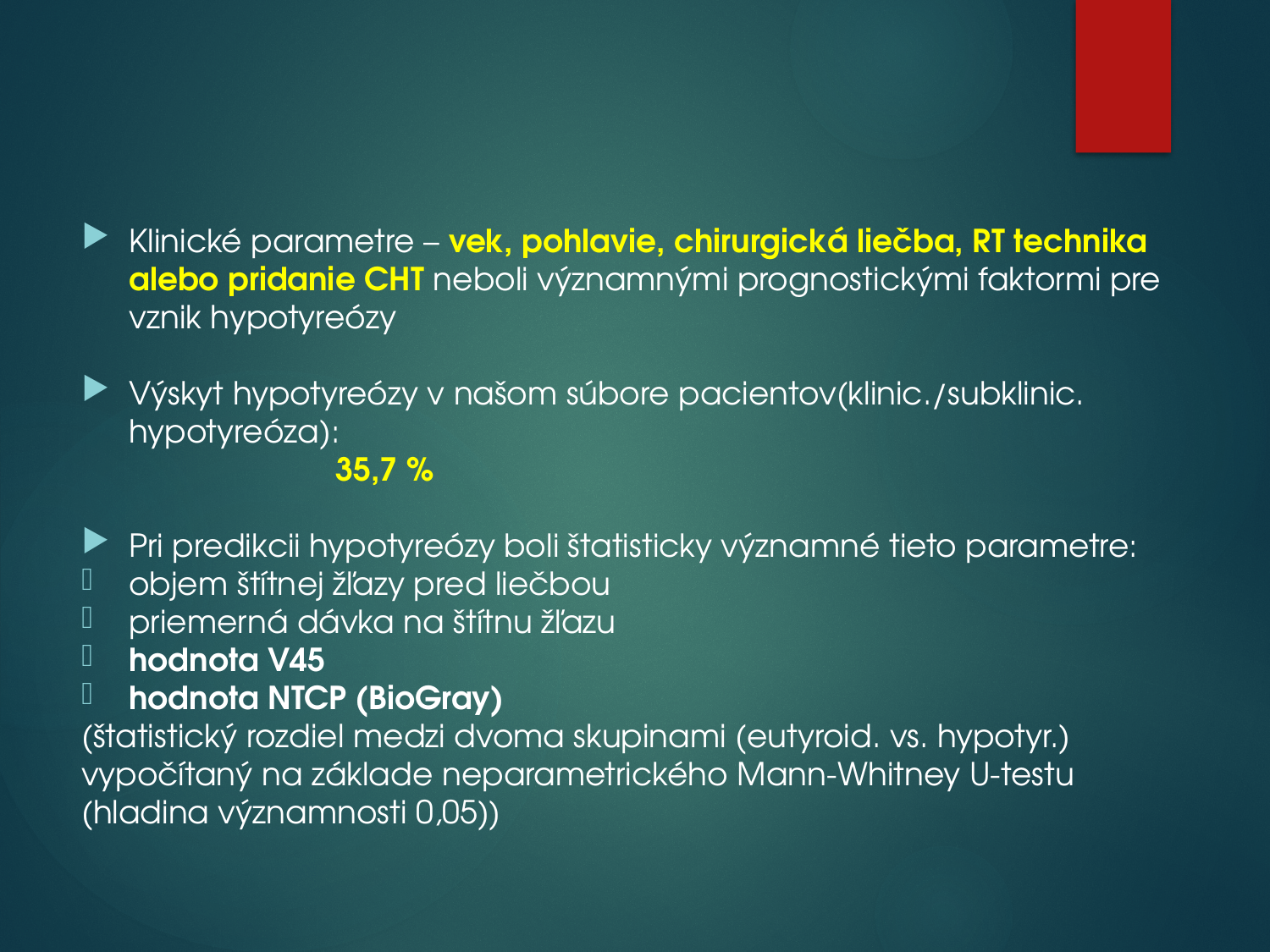

Klinické parametre – vek, pohlavie, chirurgická liečba, RT technika alebo pridanie CHT neboli významnými prognostickými faktormi pre vznik hypotyreózy

Výskyt hypotyreózy v našom súbore pacientov(klinic./subklinic. hypotyreóza):
		35,7 %

Pri predikcii hypotyreózy boli štatisticky významné tieto parametre:
objem štítnej žľazy pred liečbou
priemerná dávka na štítnu žľazu
hodnota V45
hodnota NTCP (BioGray)
(štatistický rozdiel medzi dvoma skupinami (eutyroid. vs. hypotyr.) vypočítaný na základe neparametrického Mann-Whitney U-testu (hladina významnosti 0,05))